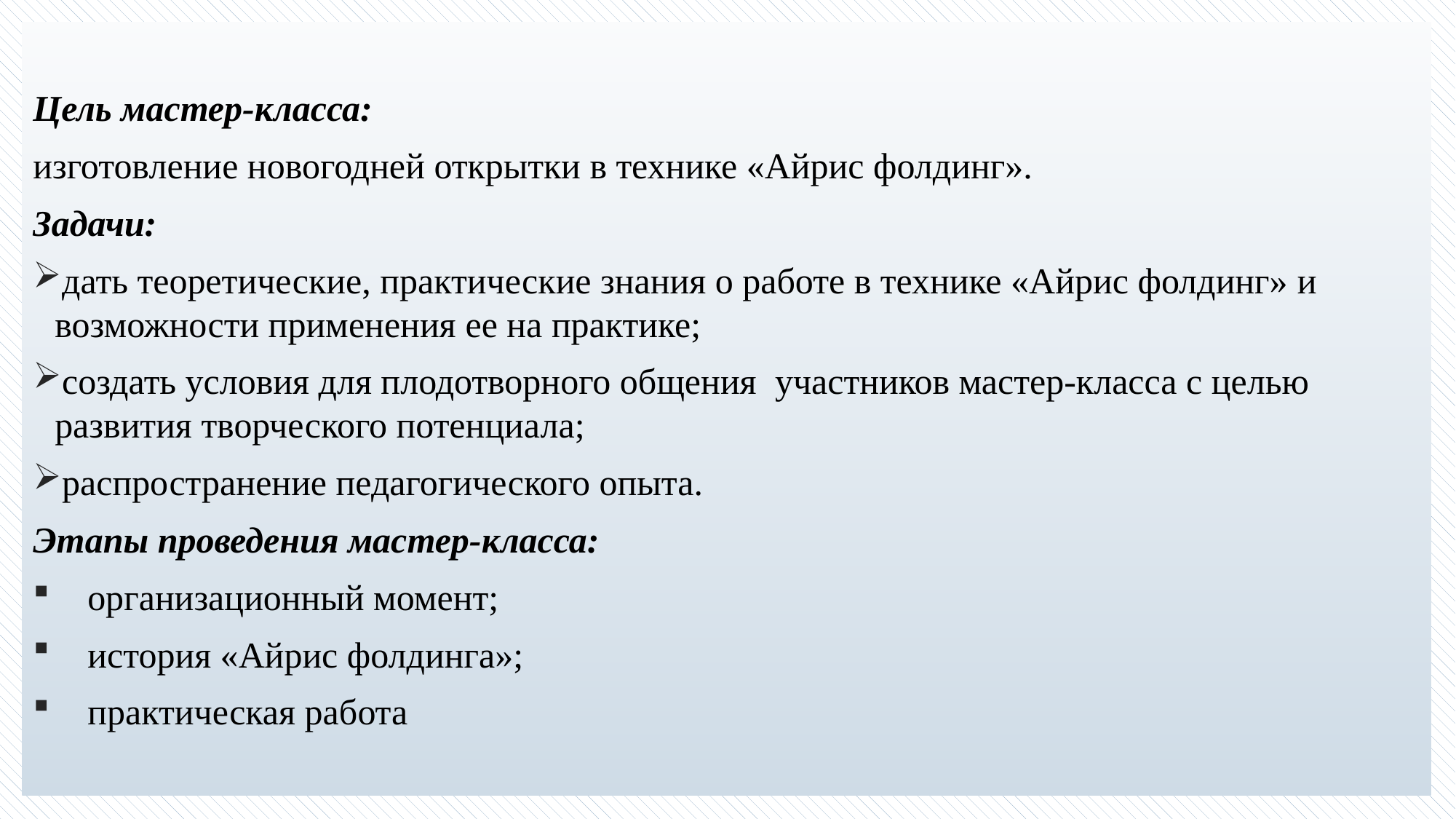

Цель мастер-класса:
изготовление новогодней открытки в технике «Айрис фолдинг».
Задачи:
дать теоретические, практические знания о работе в технике «Айрис фолдинг» и возможности применения ее на практике;
создать условия для плодотворного общения  участников мастер-класса с целью развития творческого потенциала;
распространение педагогического опыта.
Этапы проведения мастер-класса:
организационный момент;
история «Айрис фолдинга»;
практическая работа

#